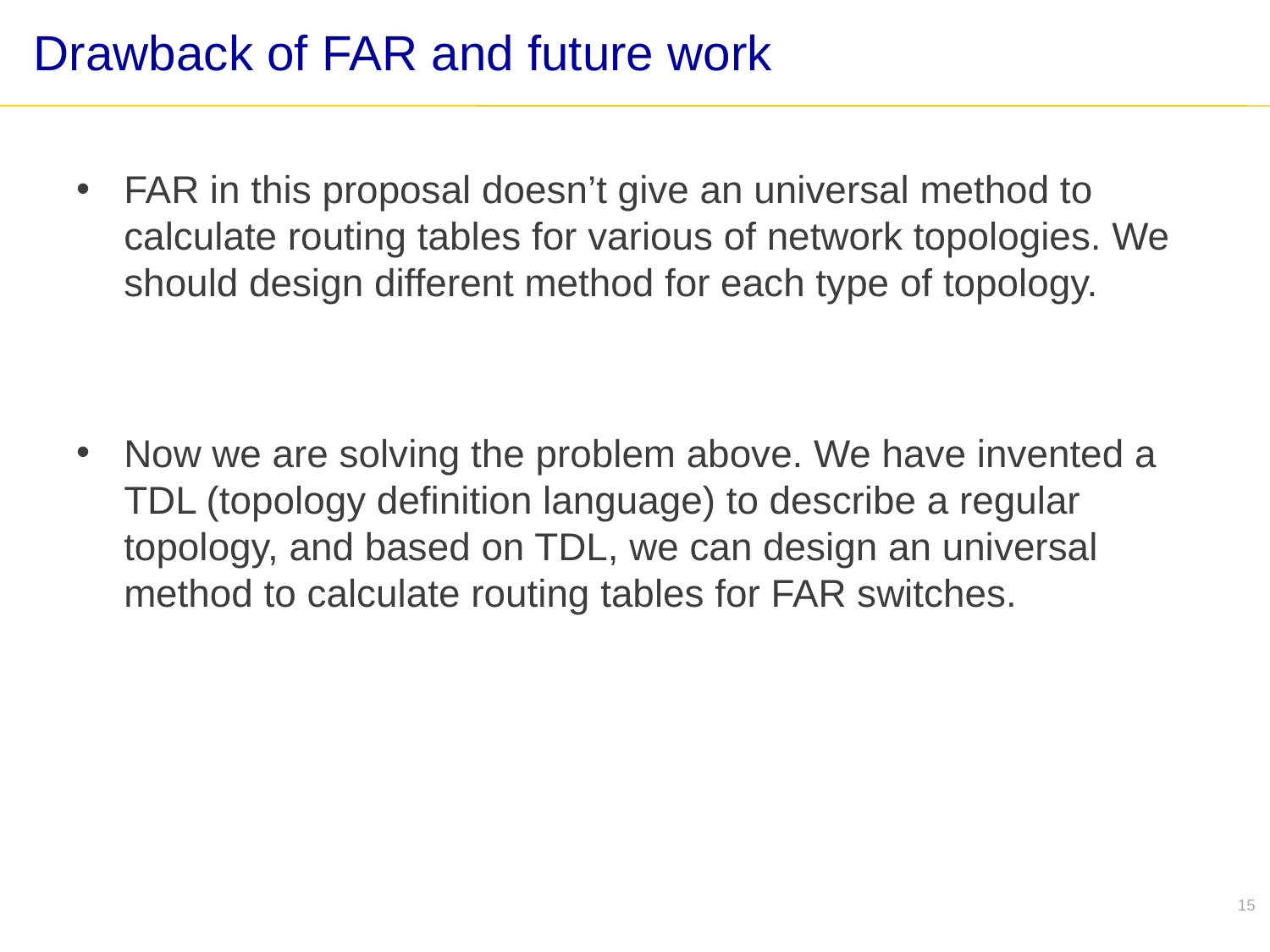

# Drawback of FAR and future work
FAR in this proposal doesn’t give an universal method to calculate routing tables for various of network topologies. We should design different method for each type of topology.

Now we are solving the problem above. We have invented a TDL (topology definition language) to describe a regular topology, and based on TDL, we can design an universal method to calculate routing tables for FAR switches.
15